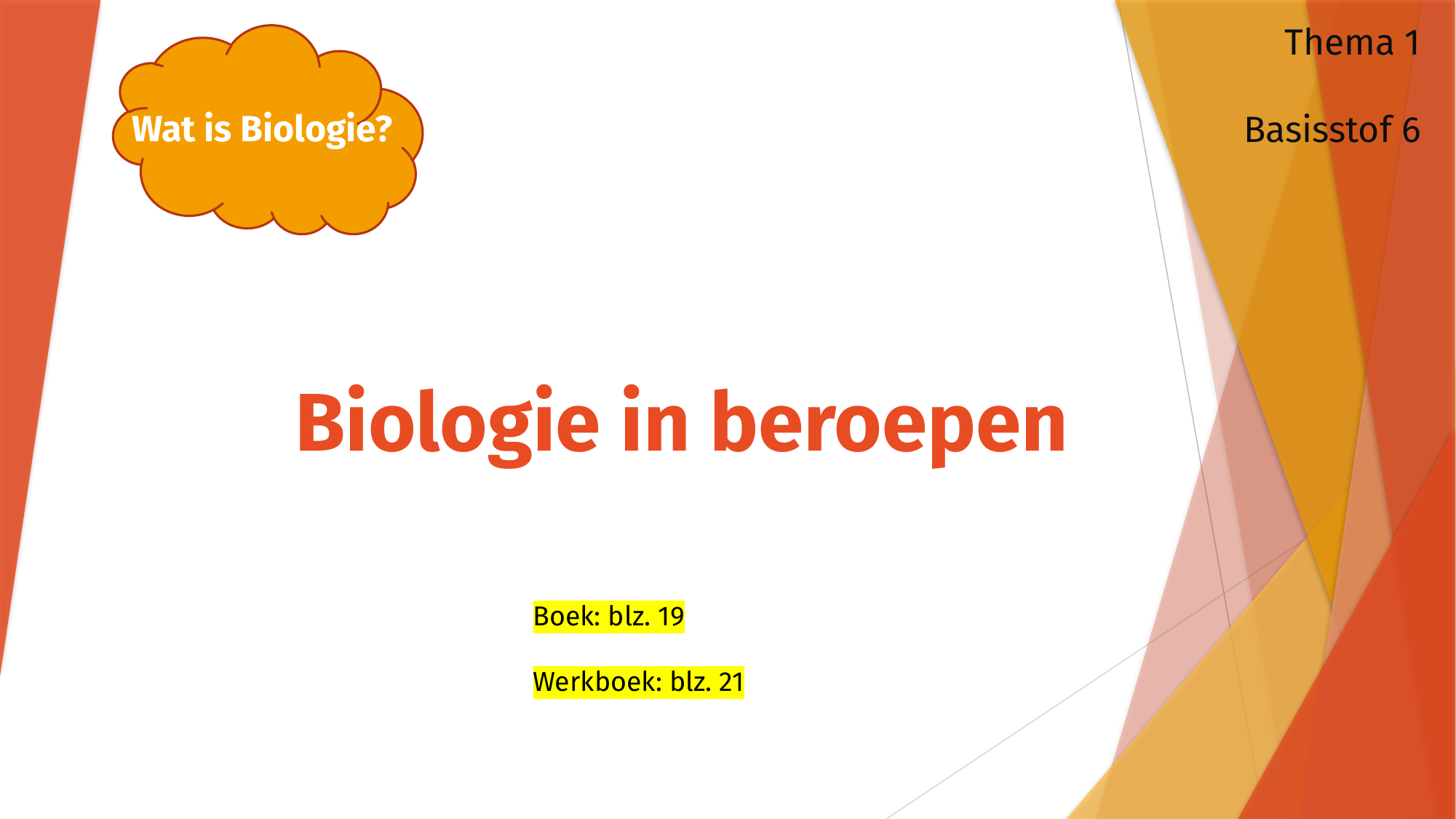

Thema 1
Basisstof 6

Wat is Biologie?
# Biologie in beroepen
Boek: blz. 19
Werkboek: blz. 21